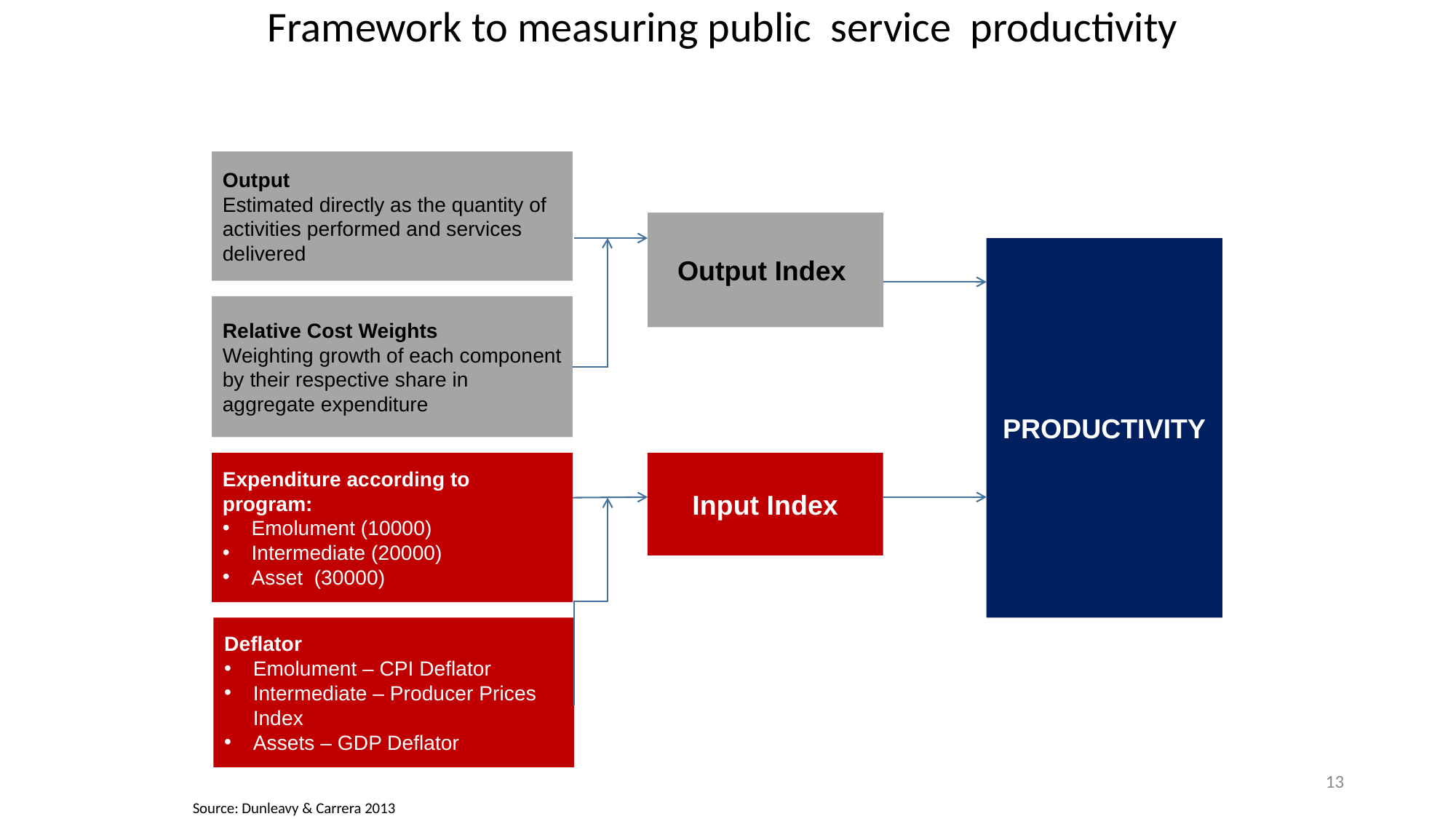

# Framework to measuring public  service  productivity
Output
Estimated directly as the quantity of activities performed and services delivered
Output Index
PRODUCTIVITY
Relative Cost Weights
Weighting growth of each component by their respective share in aggregate expenditure
Expenditure according to program:
Emolument (10000)
Intermediate (20000)
Asset  (30000)
Input Index
Deflator
Emolument – CPI Deflator
Intermediate – Producer Prices Index
Assets – GDP Deflator
13
Source: Dunleavy & Carrera 2013